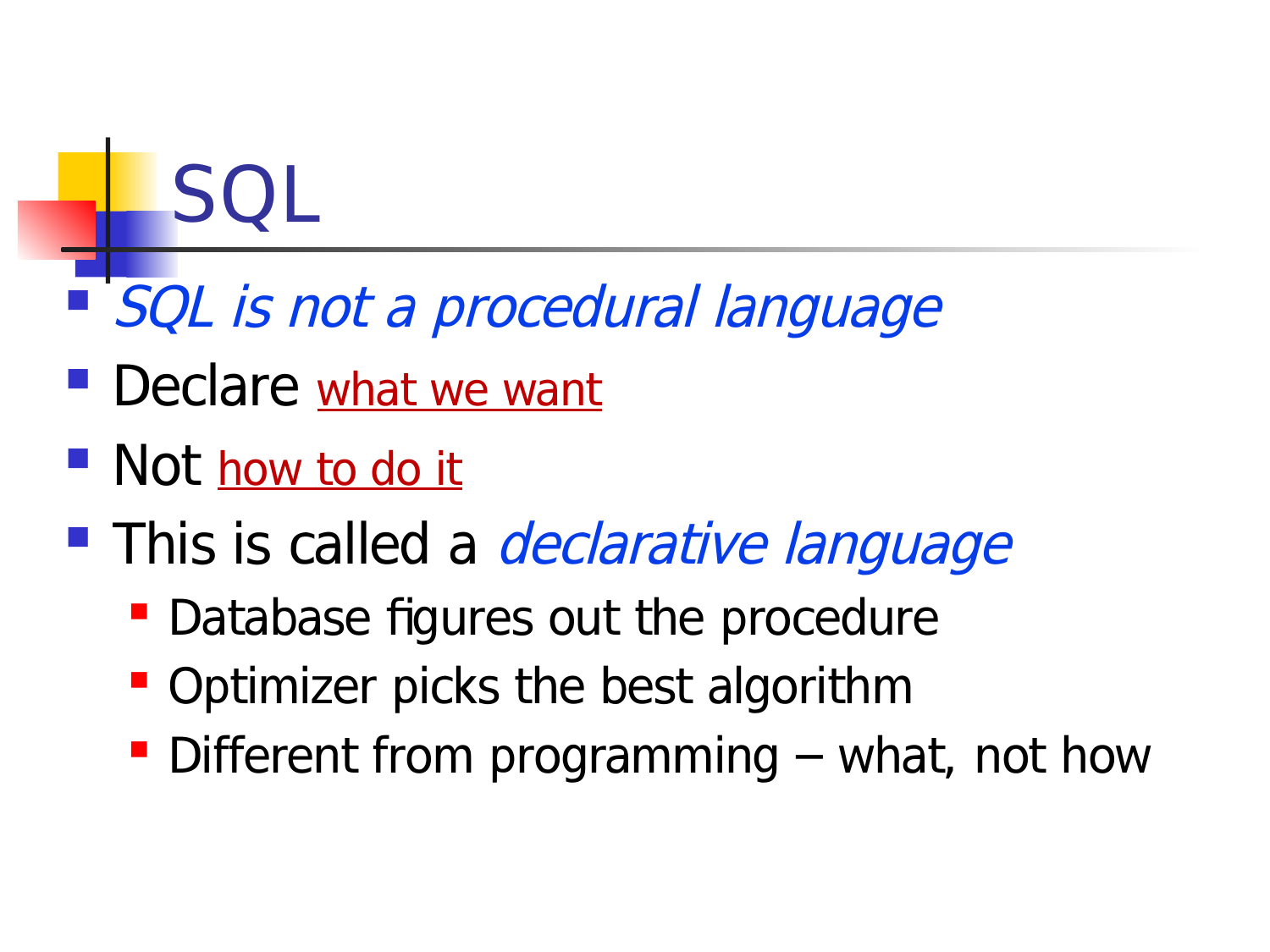

# SQL
SQL is not a procedural language
Declare what we want
Not how to do it
This is called a declarative language
Database figures out the procedure
Optimizer picks the best algorithm
Different from programming – what, not how